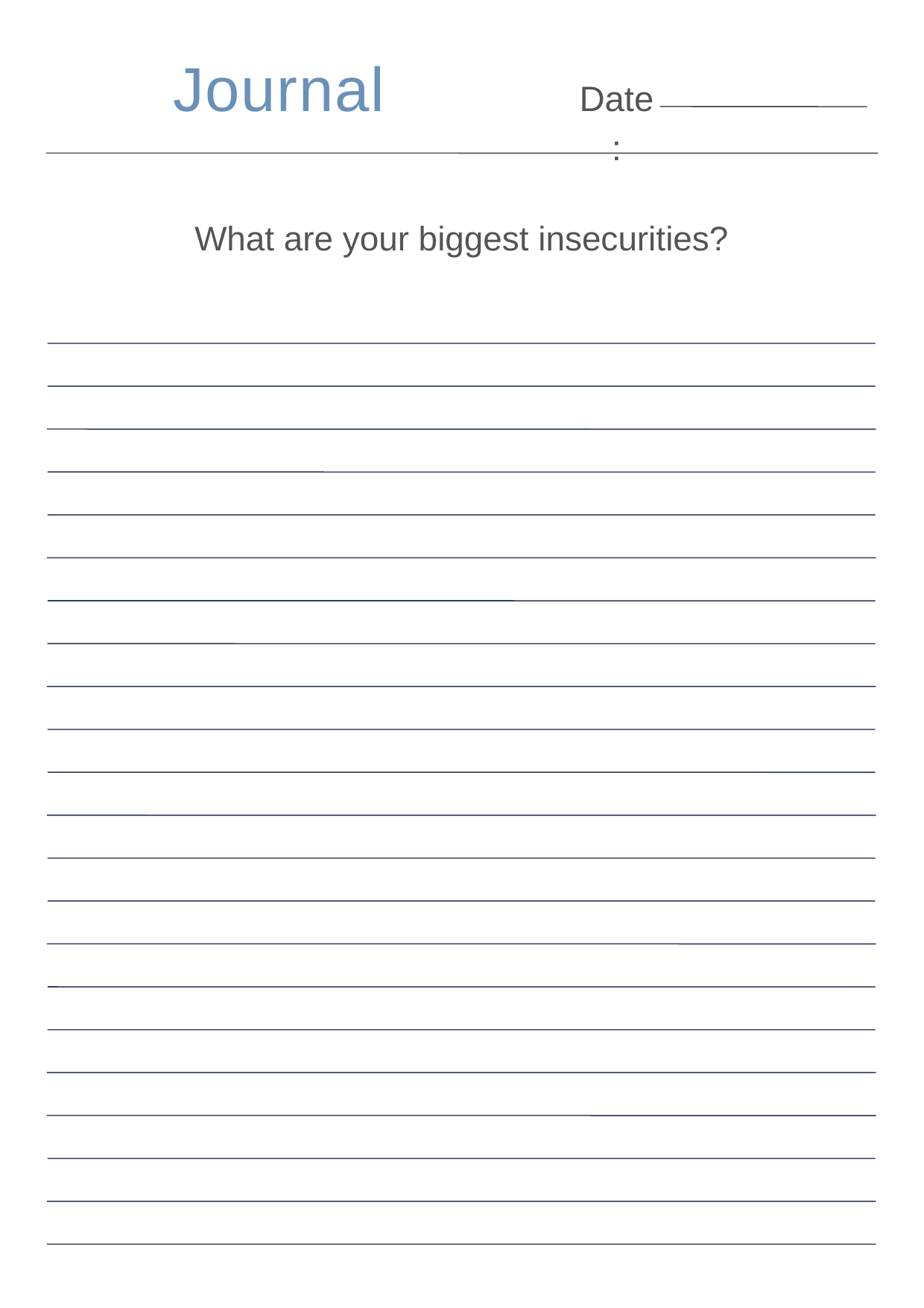

Journal
Date:

What are your biggest insecurities?